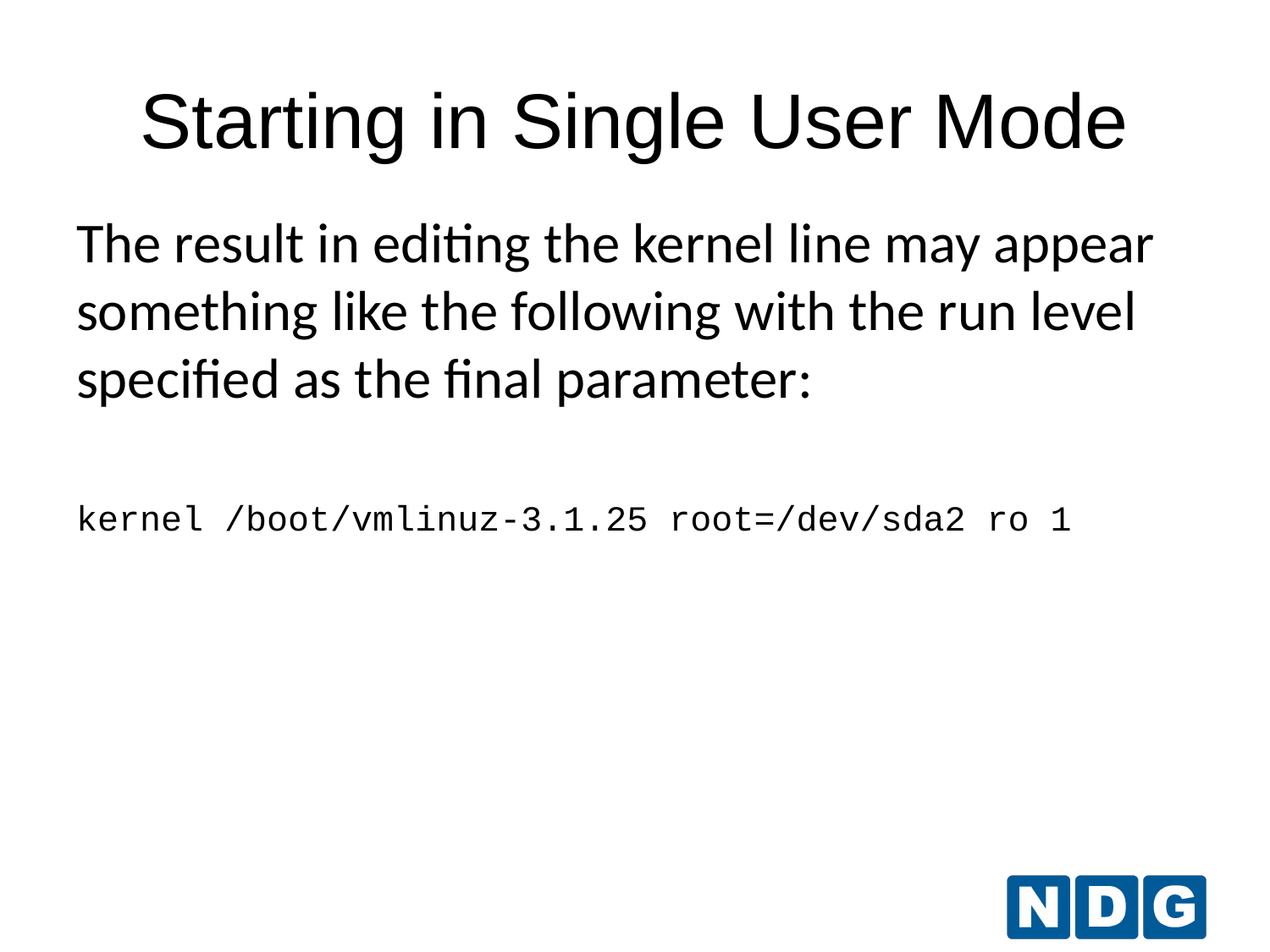

# Starting in Single User Mode
The result in editing the kernel line may appear something like the following with the run level specified as the final parameter:

kernel /boot/vmlinuz-3.1.25 root=/dev/sda2 ro 1